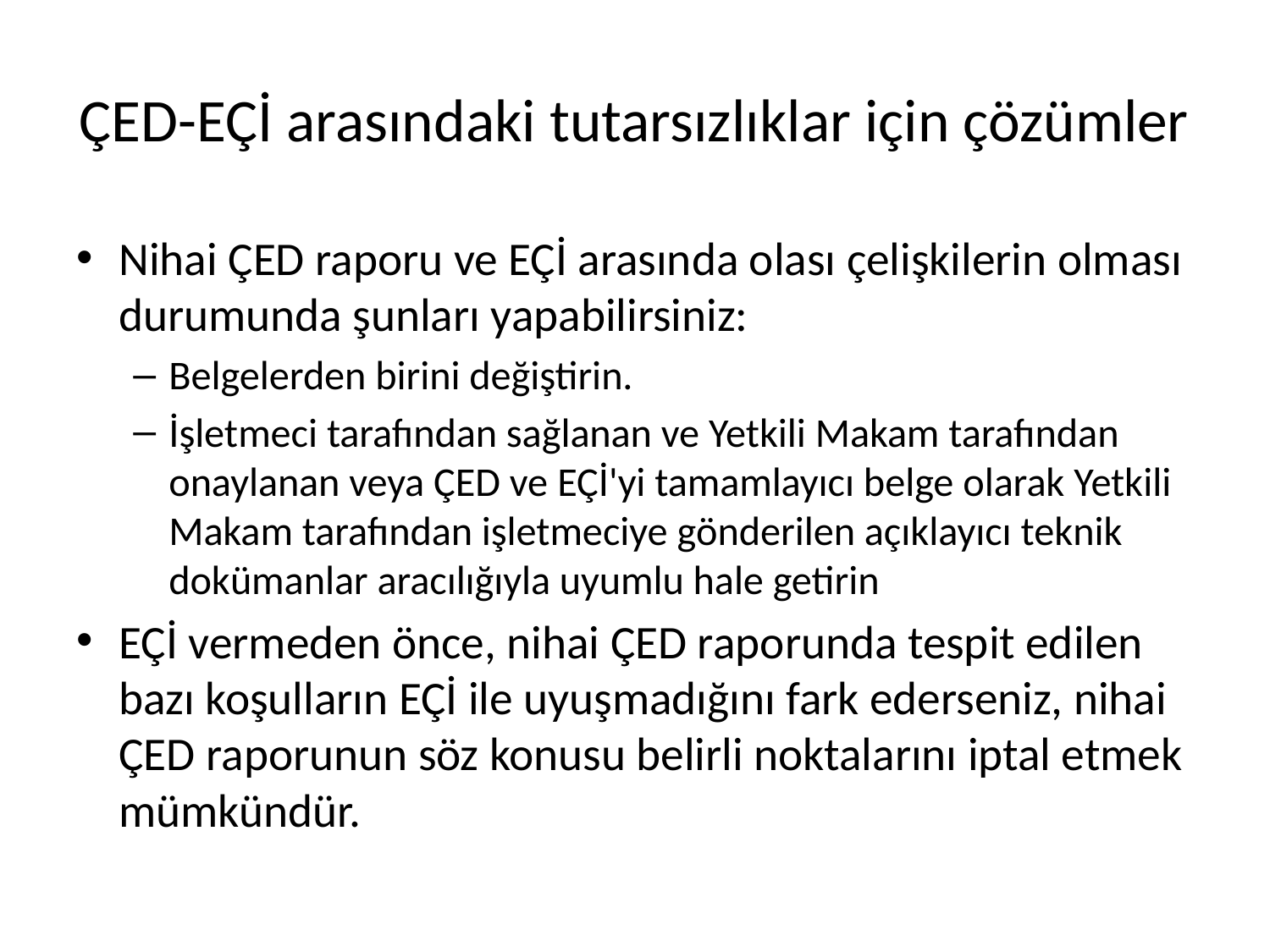

# ÇED-EÇİ arasındaki tutarsızlıklar için çözümler
Nihai ÇED raporu ve EÇİ arasında olası çelişkilerin olması durumunda şunları yapabilirsiniz:
Belgelerden birini değiştirin.
İşletmeci tarafından sağlanan ve Yetkili Makam tarafından onaylanan veya ÇED ve EÇİ'yi tamamlayıcı belge olarak Yetkili Makam tarafından işletmeciye gönderilen açıklayıcı teknik dokümanlar aracılığıyla uyumlu hale getirin
EÇİ vermeden önce, nihai ÇED raporunda tespit edilen bazı koşulların EÇİ ile uyuşmadığını fark ederseniz, nihai ÇED raporunun söz konusu belirli noktalarını iptal etmek mümkündür.